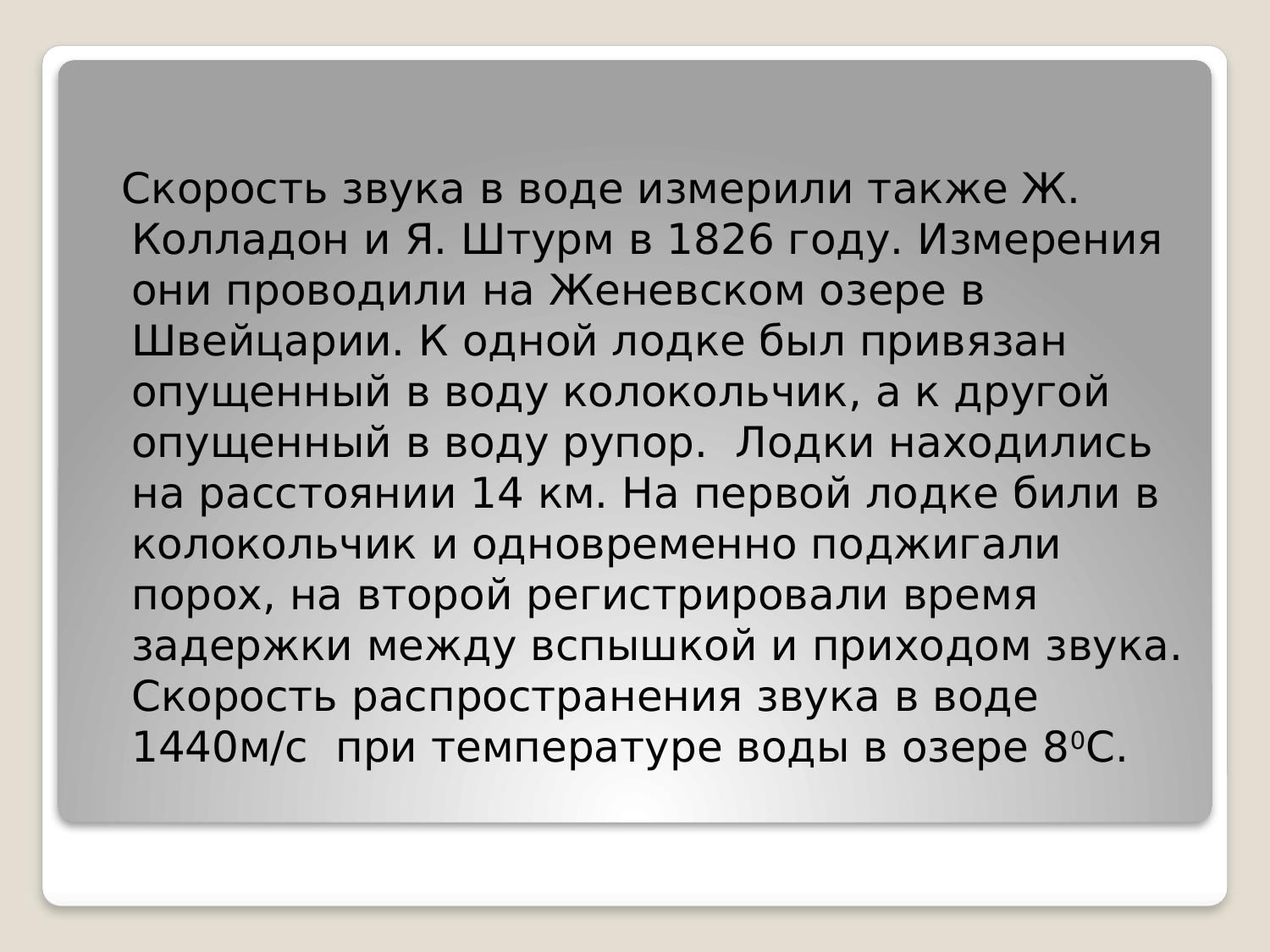

Скорость звука в воде измерили также Ж. Колладон и Я. Штурм в 1826 году. Измерения они проводили на Женевском озере в Швейцарии. К одной лодке был привязан опущенный в воду колокольчик, а к другой опущенный в воду рупор.  Лодки находились на расстоянии 14 км. На первой лодке били в колокольчик и одновременно поджигали порох, на второй регистрировали время задержки между вспышкой и приходом звука. Скорость распространения звука в воде 1440м/с  при температуре воды в озере 80С.

#